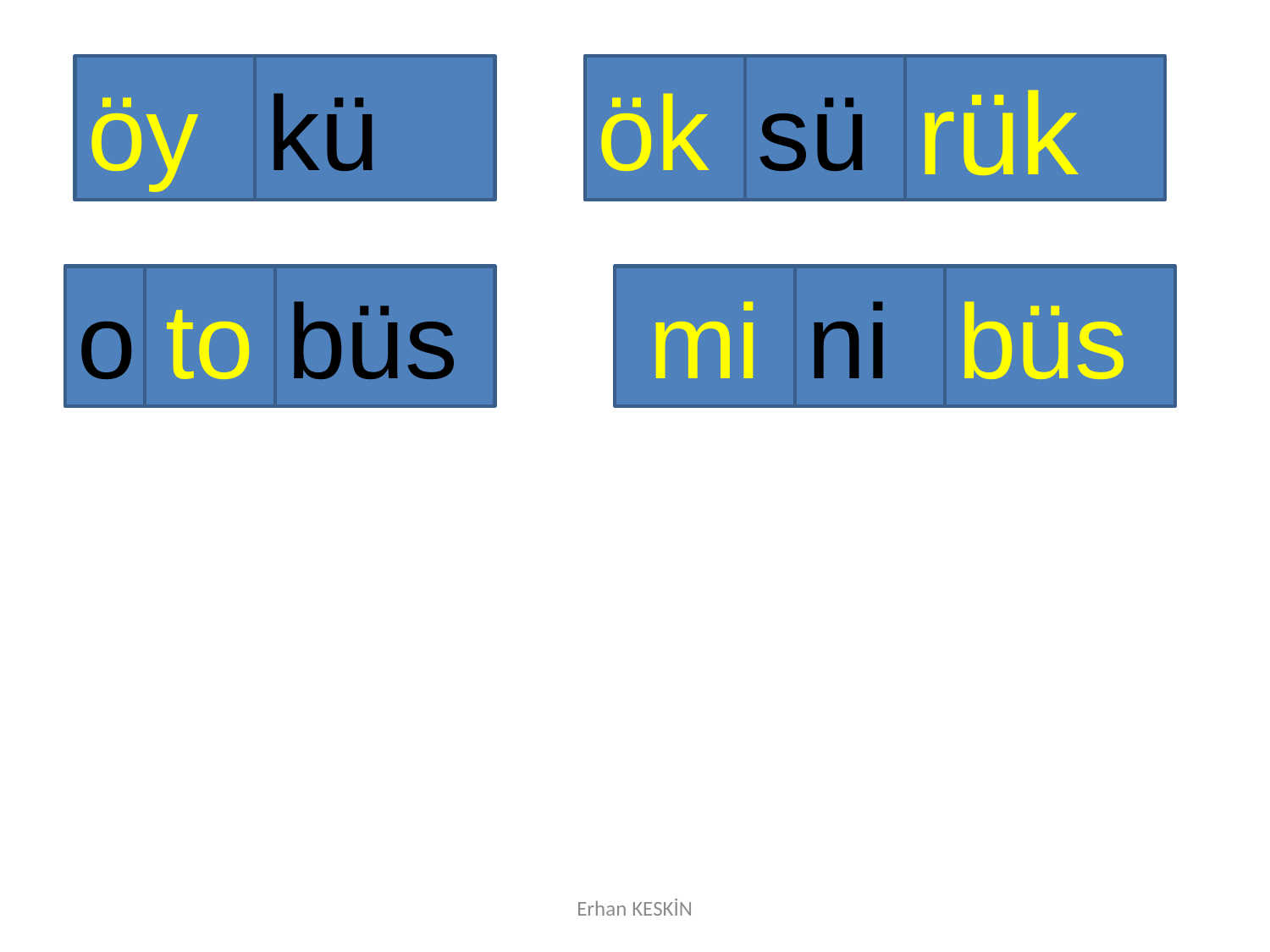

öy
kü
ök
sü
rük
o
to
büs
mi
ni
büs
Erhan KESKİN